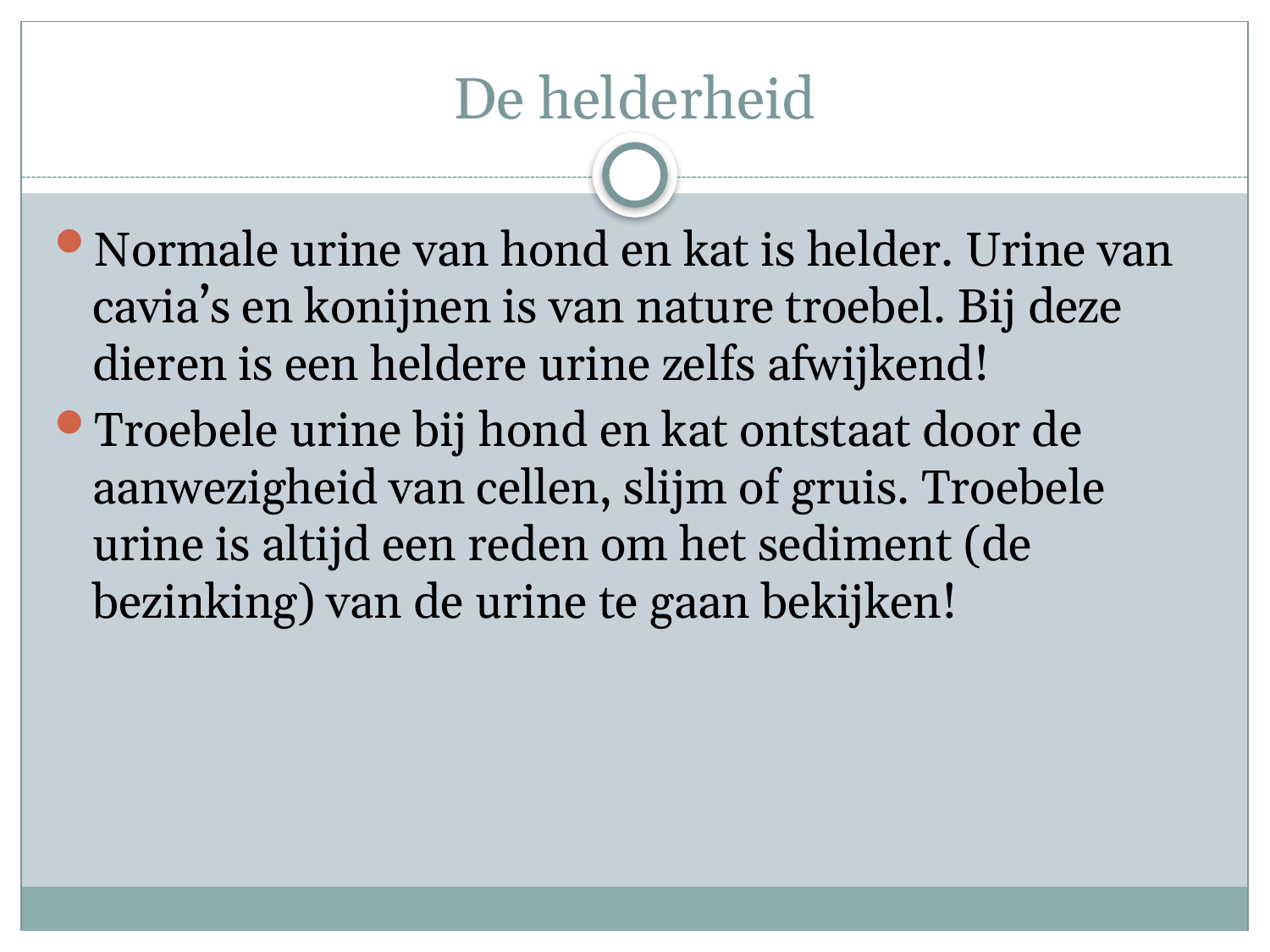

# De helderheid
Normale urine van hond en kat is helder. Urine van cavia’s en konijnen is van nature troebel. Bij deze dieren is een heldere urine zelfs afwijkend!
Troebele urine bij hond en kat ontstaat door de aanwezigheid van cellen, slijm of gruis. Troebele urine is altijd een reden om het sediment (de bezinking) van de urine te gaan bekijken!